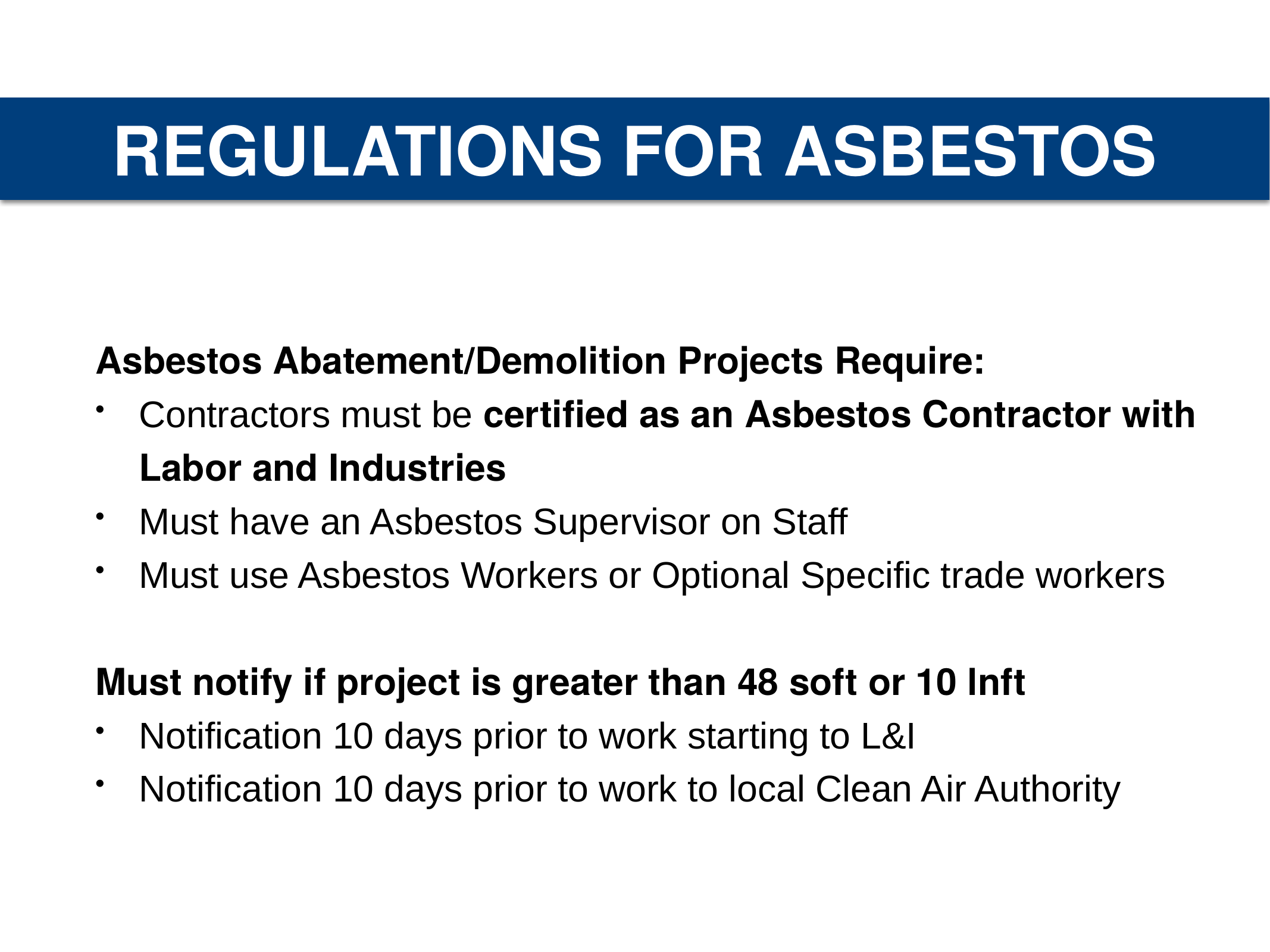

REGULATIONS FOR ASBESTOS

Asbestos Abatement/Demolition Projects Require:
Contractors must be certified as an Asbestos Contractor with Labor and Industries
Must have an Asbestos Supervisor on Staff
Must use Asbestos Workers or Optional Specific trade workers

Must notify if project is greater than 48 soft or 10 lnft
Notification 10 days prior to work starting to L&I
Notification 10 days prior to work to local Clean Air Authority